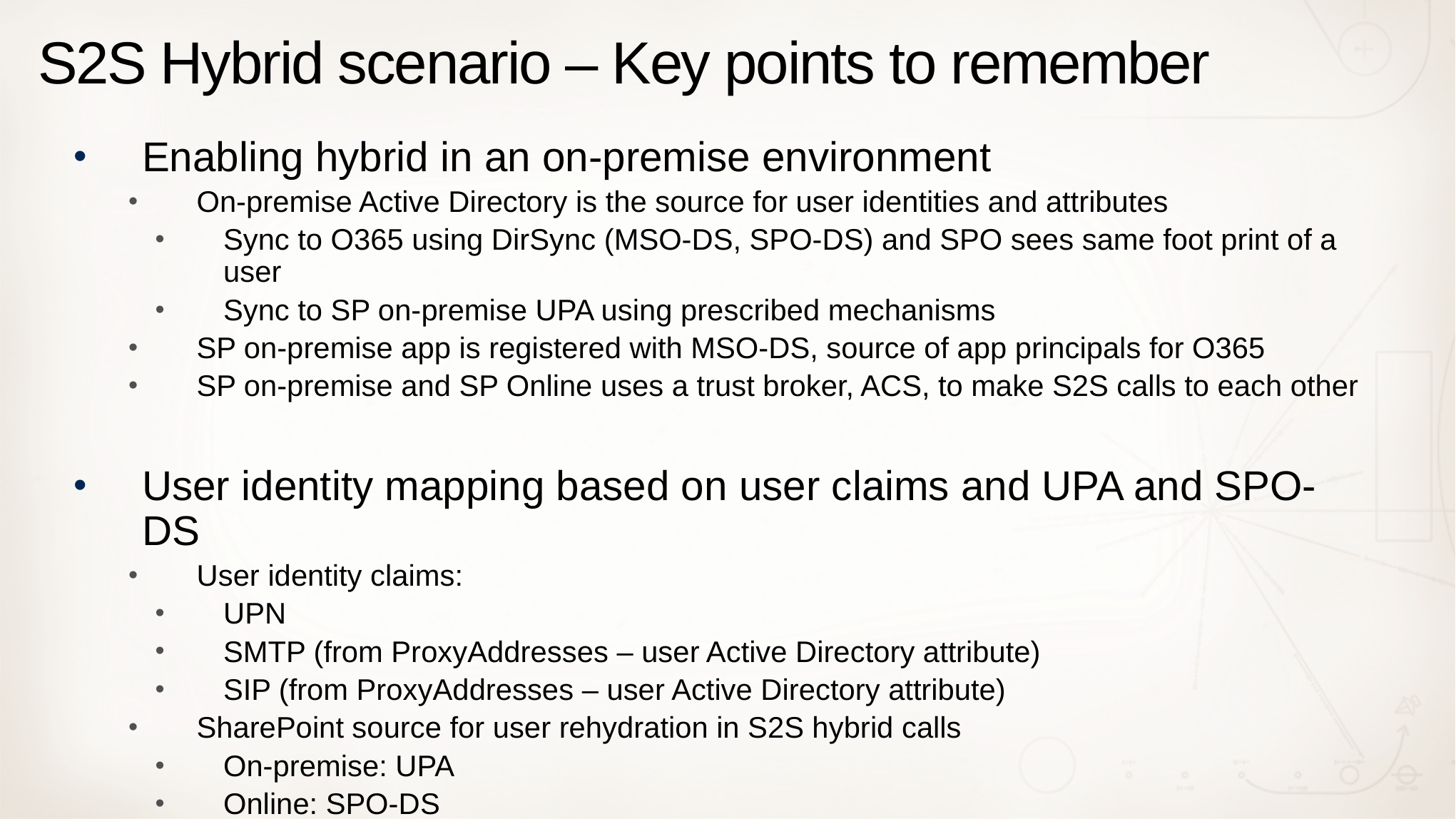

# S2S Hybrid scenario – Key points to remember
Enabling hybrid in an on-premise environment
On-premise Active Directory is the source for user identities and attributes
Sync to O365 using DirSync (MSO-DS, SPO-DS) and SPO sees same foot print of a user
Sync to SP on-premise UPA using prescribed mechanisms
SP on-premise app is registered with MSO-DS, source of app principals for O365
SP on-premise and SP Online uses a trust broker, ACS, to make S2S calls to each other

User identity mapping based on user claims and UPA and SPO-DS
User identity claims:
UPN
SMTP (from ProxyAddresses – user Active Directory attribute)
SIP (from ProxyAddresses – user Active Directory attribute)
SharePoint source for user rehydration in S2S hybrid calls
On-premise: UPA
Online: SPO-DS